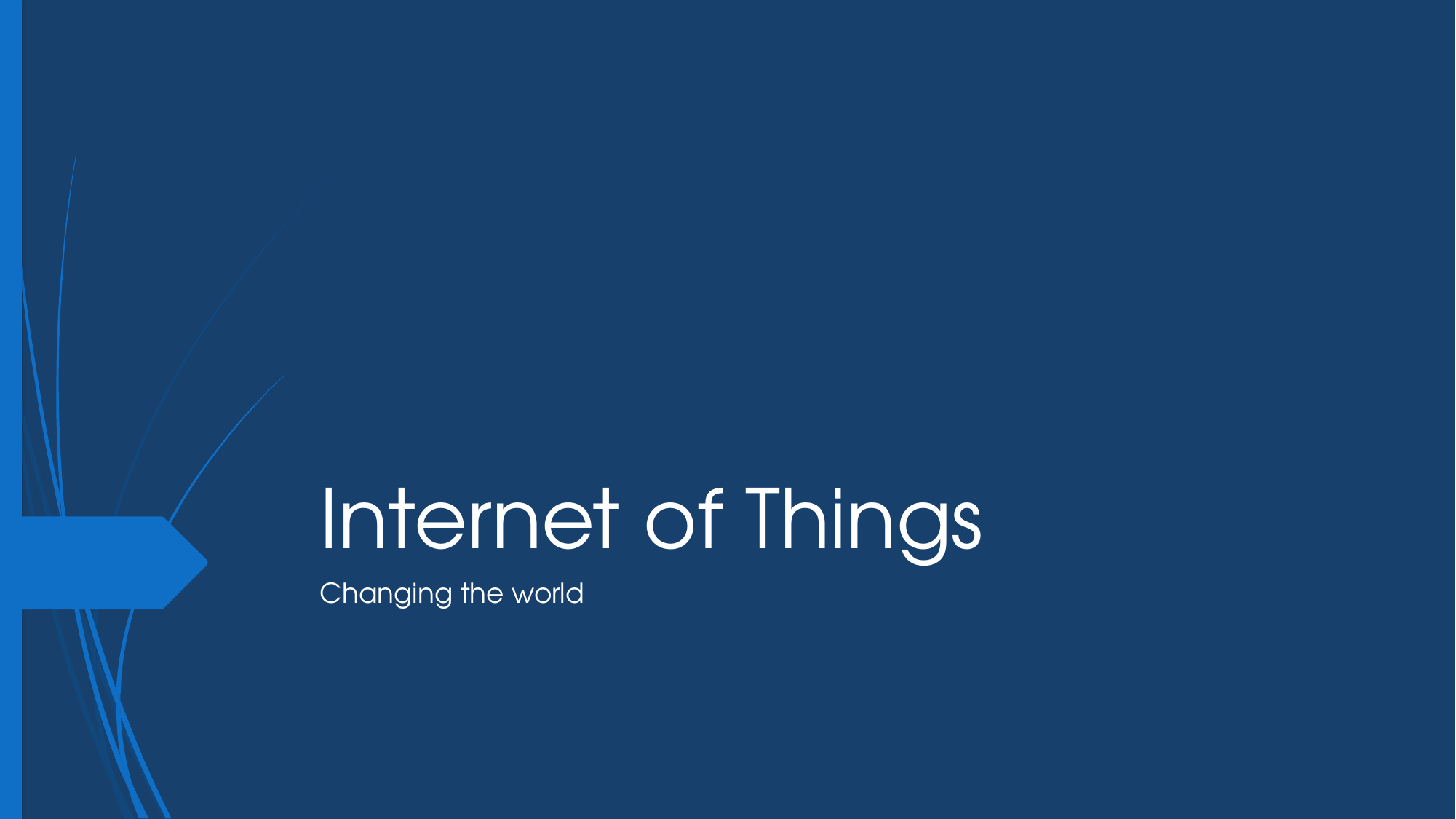

# Internet of Things
Changing the world